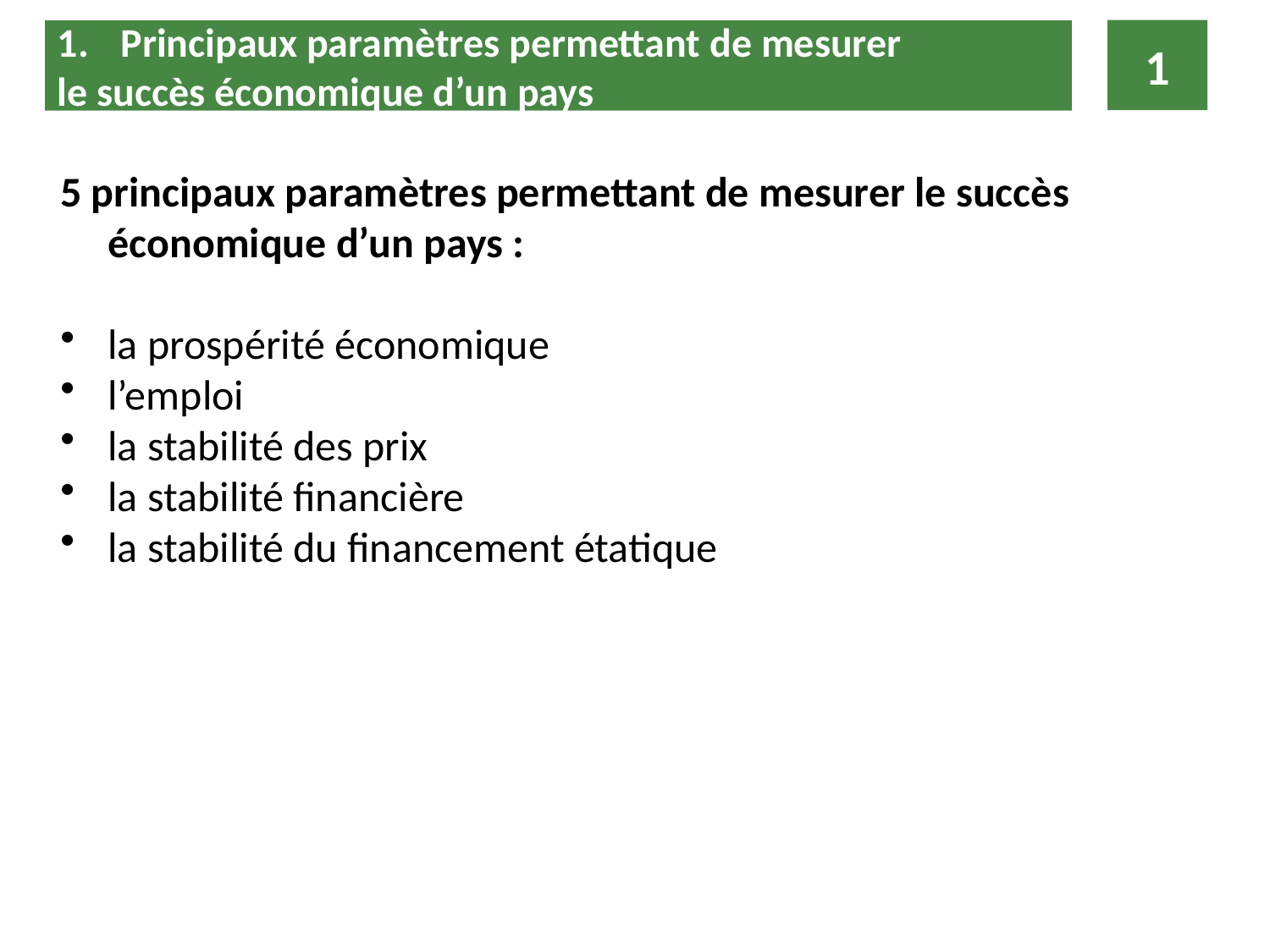

1
Principaux paramètres permettant de mesurer
le succès économique d’un pays

5 principaux paramètres permettant de mesurer le succès économique d’un pays :

la prospérité économique
l’emploi
la stabilité des prix
la stabilité financière
la stabilité du financement étatique